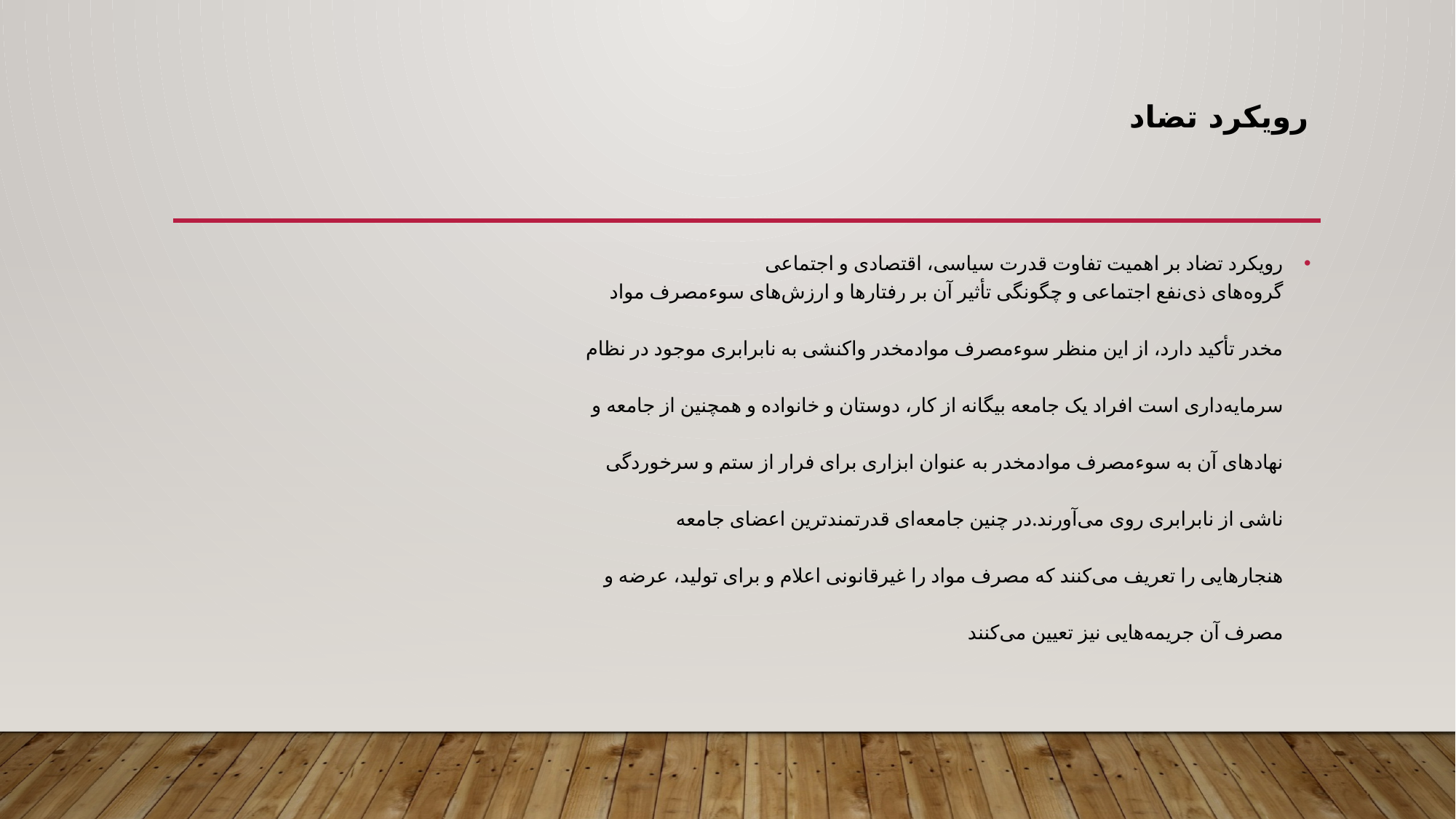

# رویکرد تضاد
رویکرد تضاد بر اهمیت تفاوت قدرت سیاسی، اقتصادی و اجتماعی
گروه‌های ذی‌نفع اجتماعی و چگونگی تأثیر آن بر رفتارها و ارزش‌های سوءمصرف مواد
مخدر تأکید دارد، از این منظر سوءمصرف موادمخدر واکنشی به نابرابری موجود در نظام
سرمایه‌داری است افراد یک جامعه بیگانه از کار، دوستان و خانواده و همچنین از جامعه و
نهادهای آن به سوءمصرف موادمخدر به عنوان ابزاری برای فرار از ستم و سرخوردگی
ناشی از نابرابری روی می‌آورند.در چنین جامعه‌ای قدرتمندترین اعضای جامعه
هنجارهایی را تعریف می‌کنند که مصرف مواد را غیرقانونی اعلام و برای تولید، عرضه و
مصرف آن جریمه‌هایی نیز تعیین می‌کنند